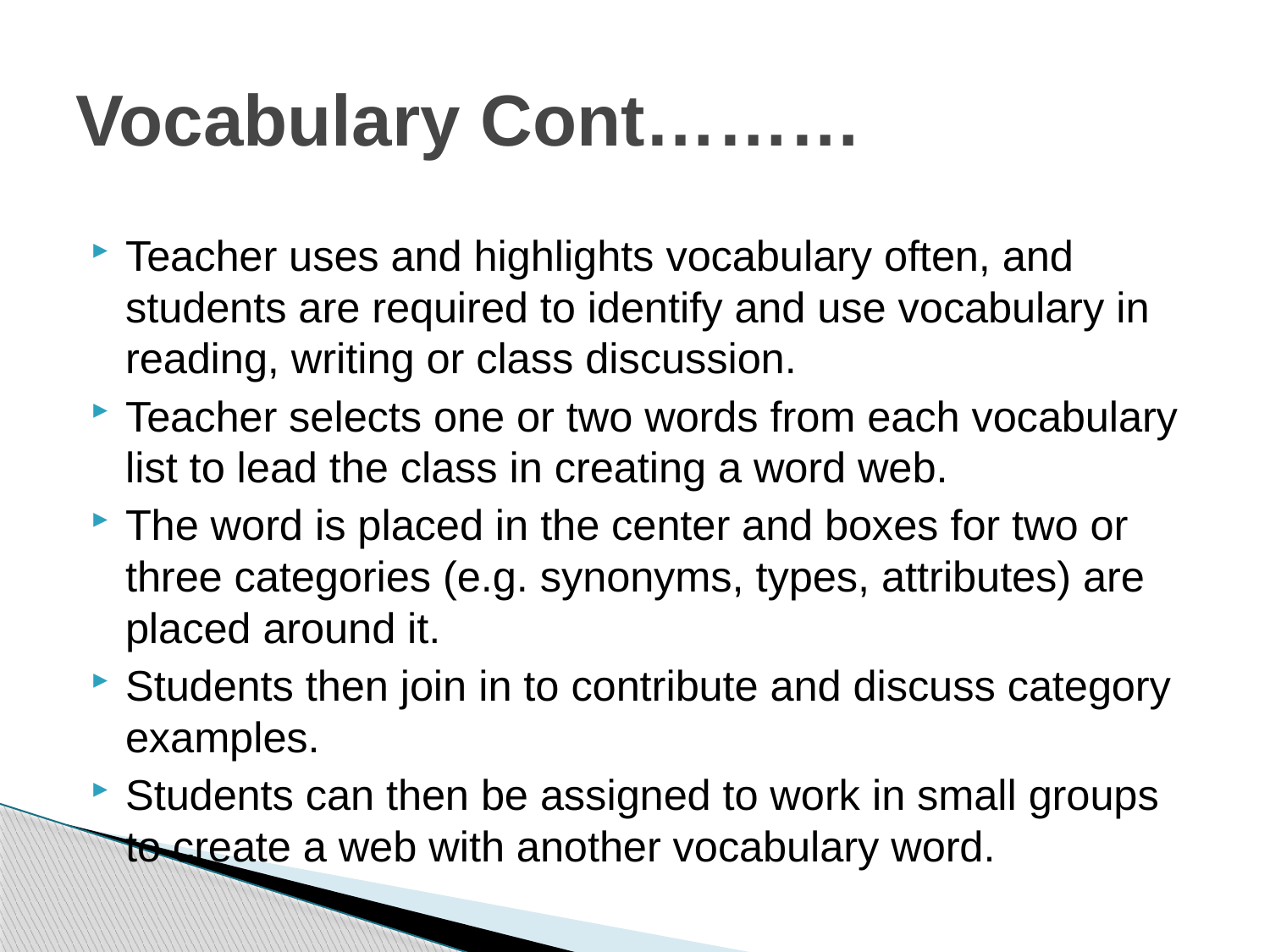

# Vocabulary Cont………
Teacher uses and highlights vocabulary often, and students are required to identify and use vocabulary in reading, writing or class discussion.
Teacher selects one or two words from each vocabulary list to lead the class in creating a word web.
The word is placed in the center and boxes for two or three categories (e.g. synonyms, types, attributes) are placed around it.
Students then join in to contribute and discuss category examples.
Students can then be assigned to work in small groups to create a web with another vocabulary word.